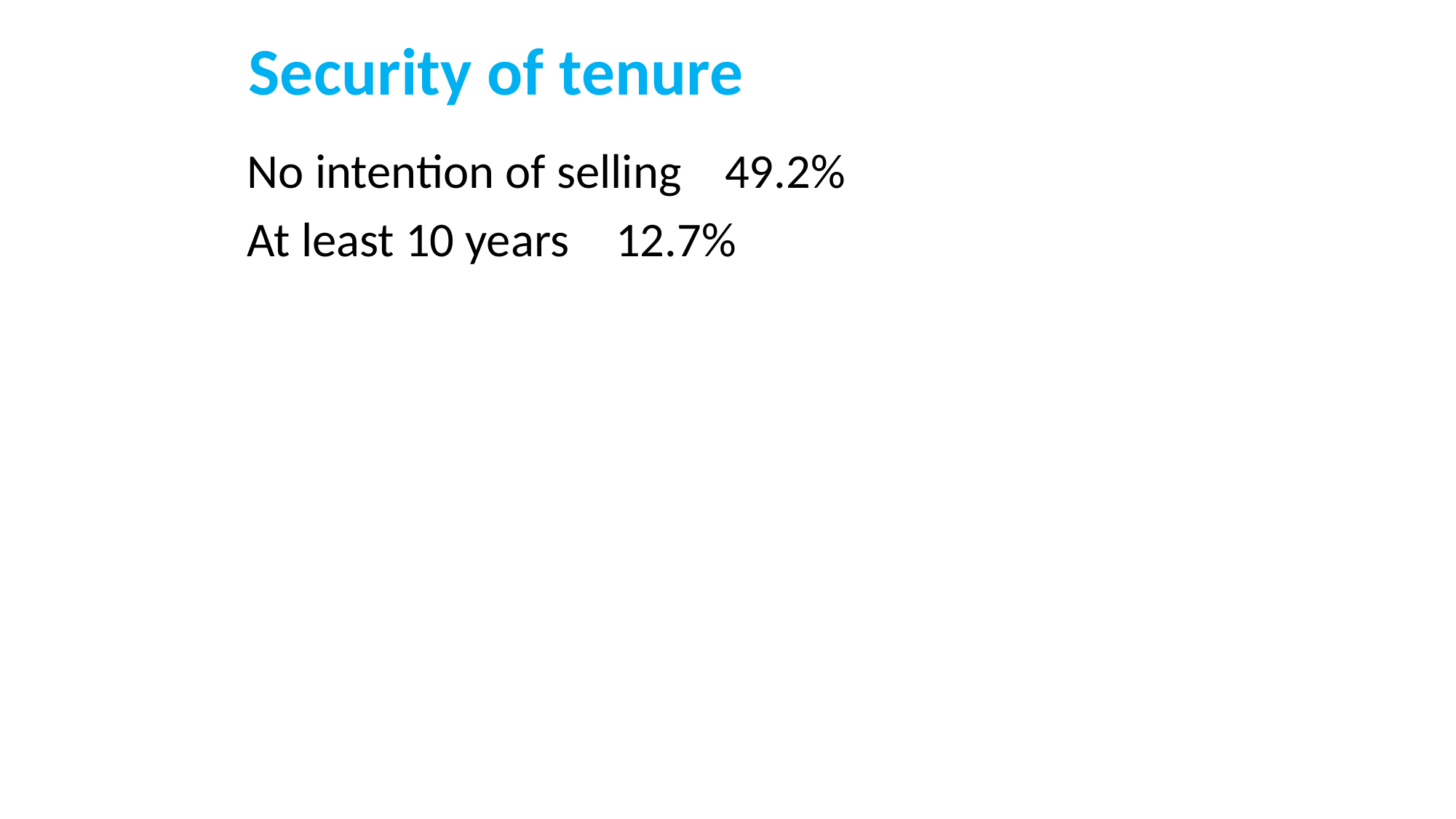

# Security of tenure
No intention of selling	49.2%
At least 10 years	12.7%